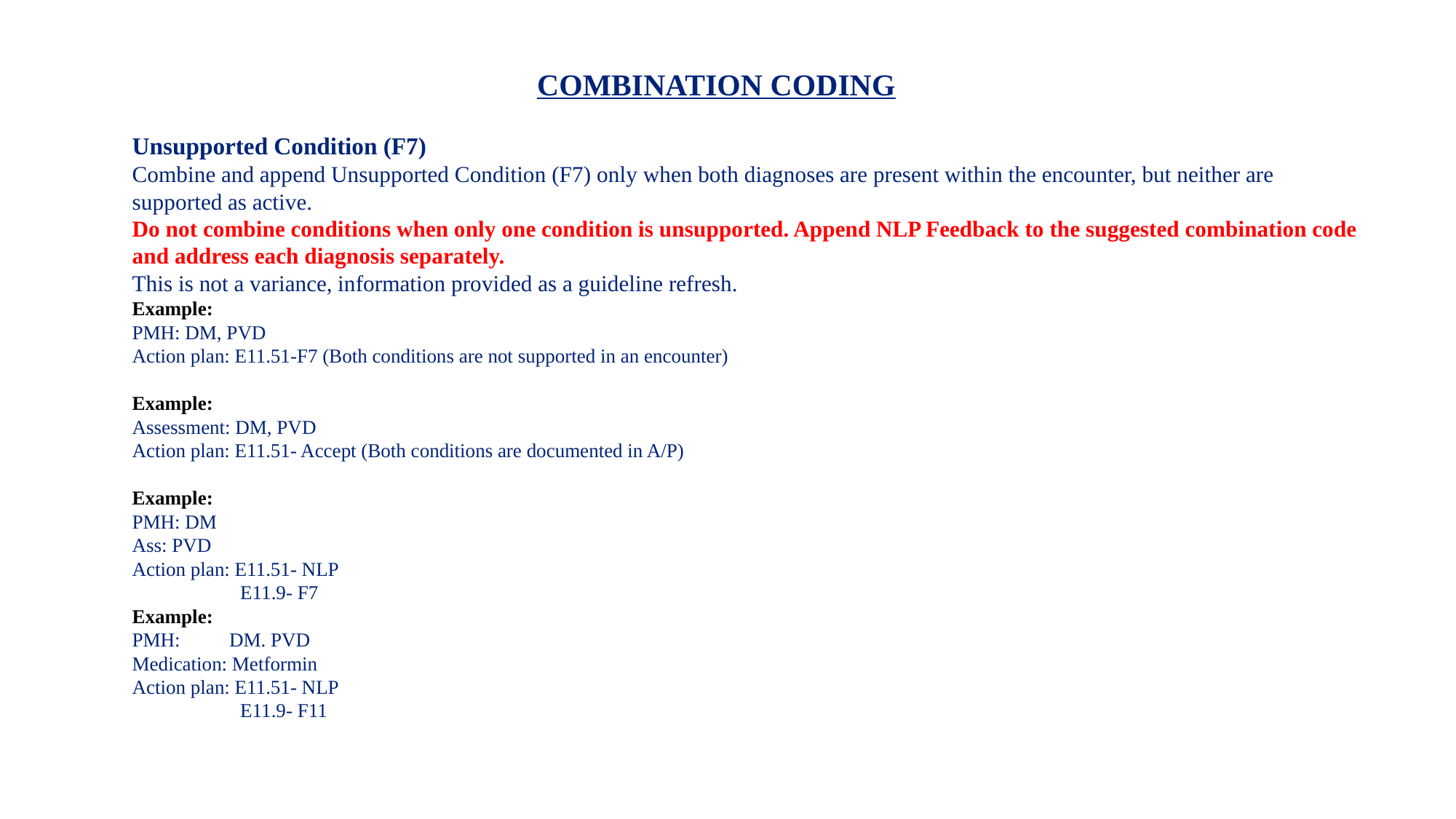

COMBINATION CODING

Unsupported Condition (F7)
Combine and append Unsupported Condition (F7) only when both diagnoses are present within the encounter, but neither are supported as active.
Do not combine conditions when only one condition is unsupported. Append NLP Feedback to the suggested combination code and address each diagnosis separately.
This is not a variance, information provided as a guideline refresh.
Example:
PMH: DM, PVD
Action plan: E11.51-F7 (Both conditions are not supported in an encounter)

Example:
Assessment: DM, PVD
Action plan: E11.51- Accept (Both conditions are documented in A/P)

Example:
PMH: DM
Ass: PVD
Action plan: E11.51- NLP
                      E11.9- F7
Example:
PMH:          DM. PVD
Medication: Metformin
Action plan: E11.51- NLP
                      E11.9- F11